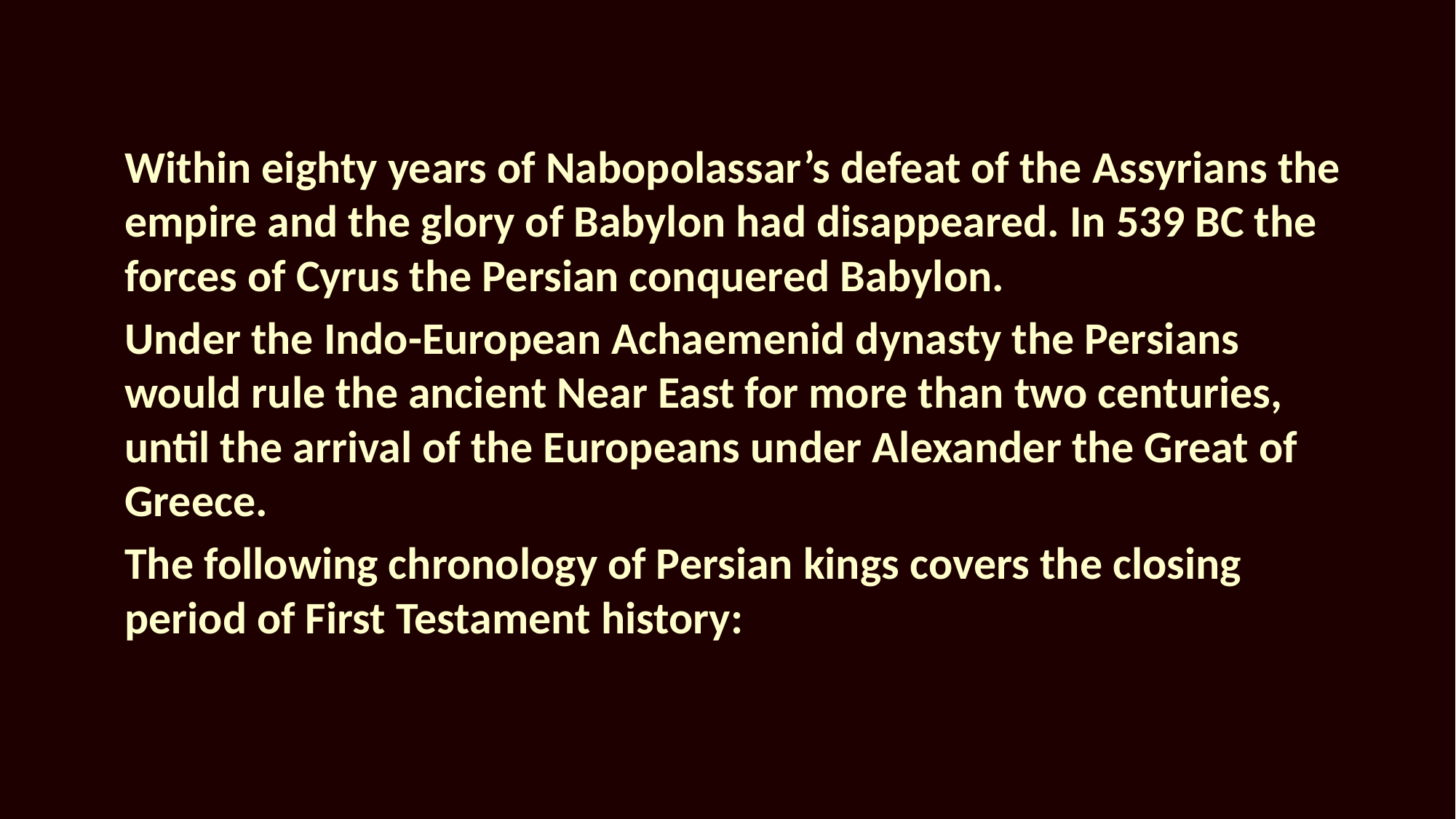

Within eighty years of Nabopolassar’s defeat of the Assyrians the empire and the glory of Babylon had disappeared. In 539 BC the forces of Cyrus the Persian conquered Babylon.
Under the Indo-European Achaemenid dynasty the Persians would rule the ancient Near East for more than two centuries, until the arrival of the Europeans under Alexander the Great of Greece.
The following chronology of Persian kings covers the closing period of First Testament history: